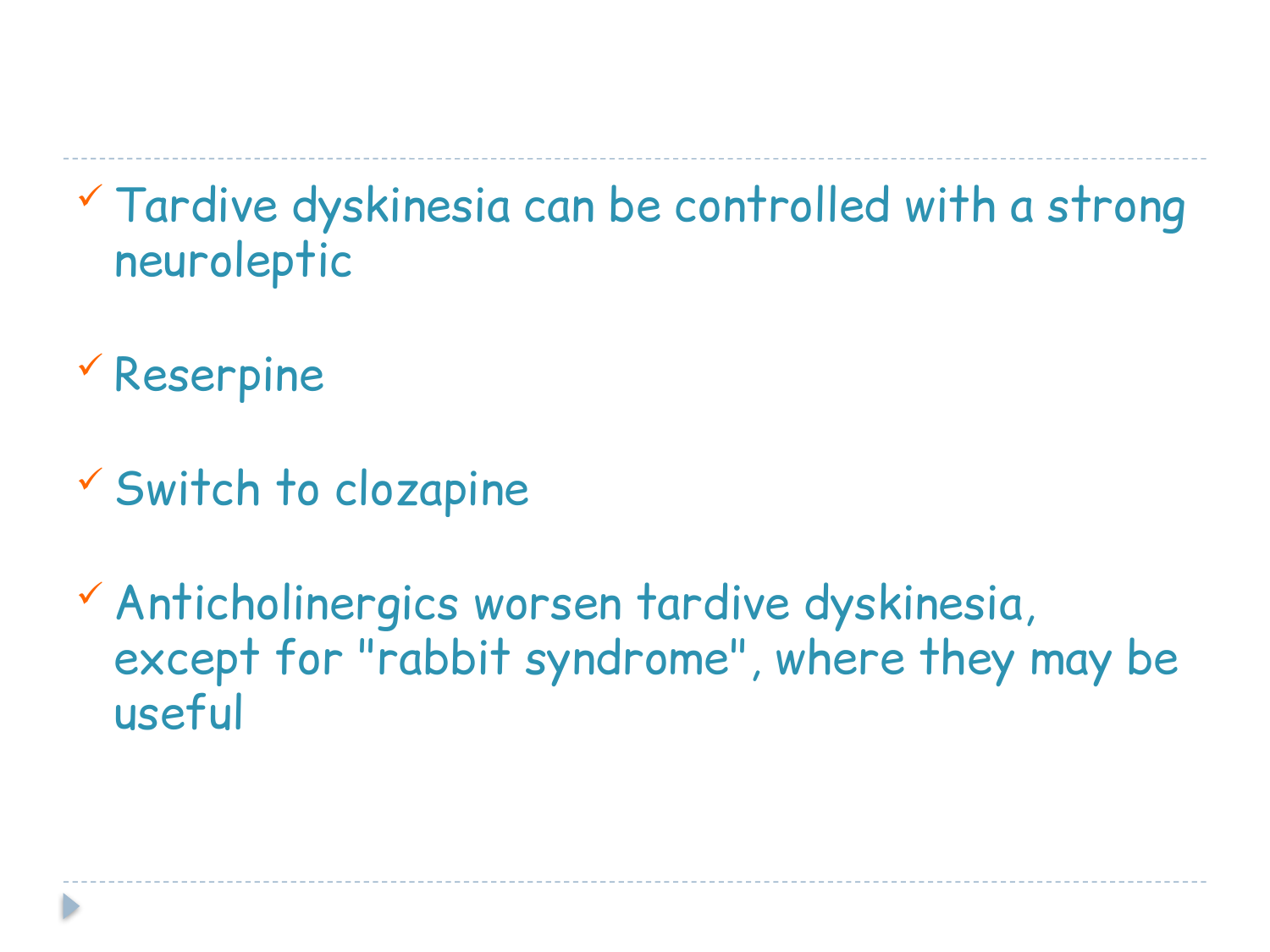

Tardive dyskinesia can be controlled with a strong neuroleptic

Reserpine

Switch to clozapine

Anticholinergics worsen tardive dyskinesia, except for "rabbit syndrome", where they may be useful